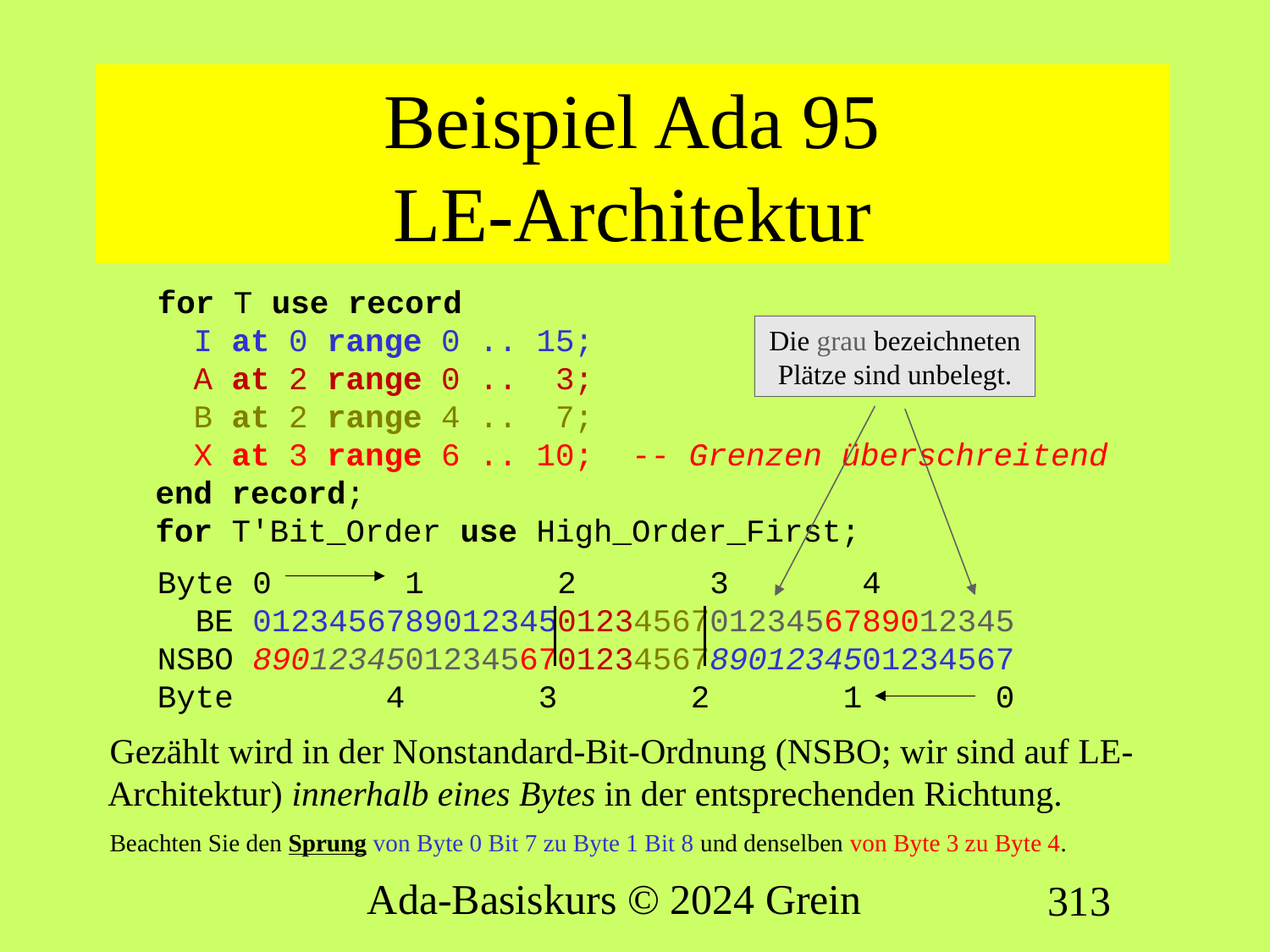

# Beispiel Ada 95 LE-Architektur
for T use record
  I at 0 range 0 .. 15;
  A at 2 range 0 ..  3;
  B at 2 range 4 ..  7;
  X at 3 range 6 .. 10;  -- Grenzen überschreitend
end record;
for T'Bit_Order use High_Order_First;
Byte 0       1       2       3       4
  BE 0123456789012345012345670123456789012345
NSBO 8901234501234567012345678901234501234567
Byte        4       3       2       1       0
Gezählt wird in der Nonstandard-Bit-Ordnung (NSBO; wir sind auf LE-Architektur) innerhalb eines Bytes in der entsprechenden Richtung.
Beachten Sie den Sprung von Byte 0 Bit 7 zu Byte 1 Bit 8 und denselben von Byte 3 zu Byte 4.
Die grau bezeichneten Plätze sind unbelegt.
Ada-Basiskurs © 2024 Grein
313